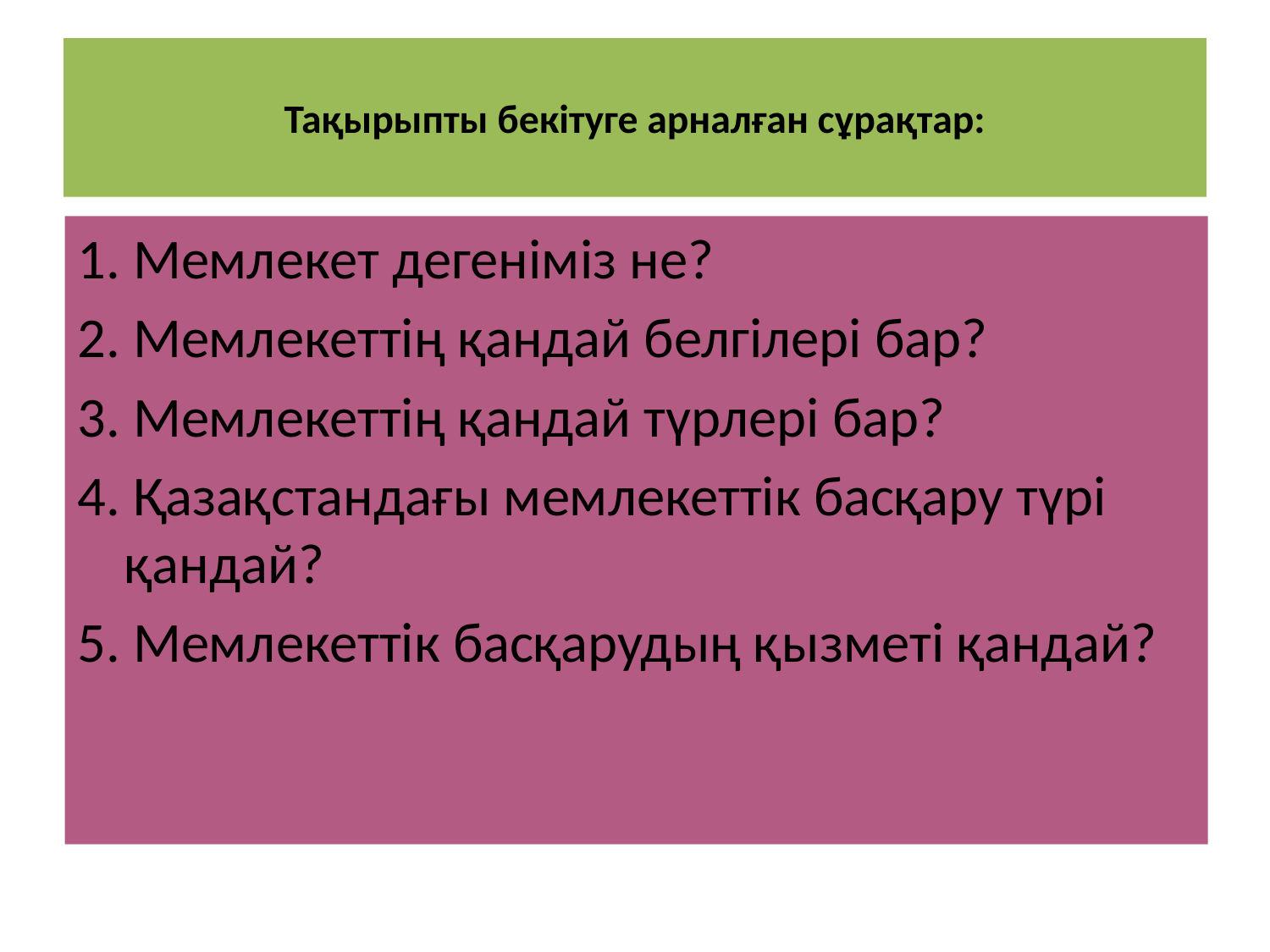

# Тақырыпты бекітуге арналған сұрақтар:
1. Мемлекет дегеніміз не?
2. Мемлекеттің қандай белгілері бар?
3. Мемлекеттің қандай түрлері бар?
4. Қазақстандағы мемлекеттік басқару түрі қандай?
5. Мемлекеттік басқарудың қызметі қандай?